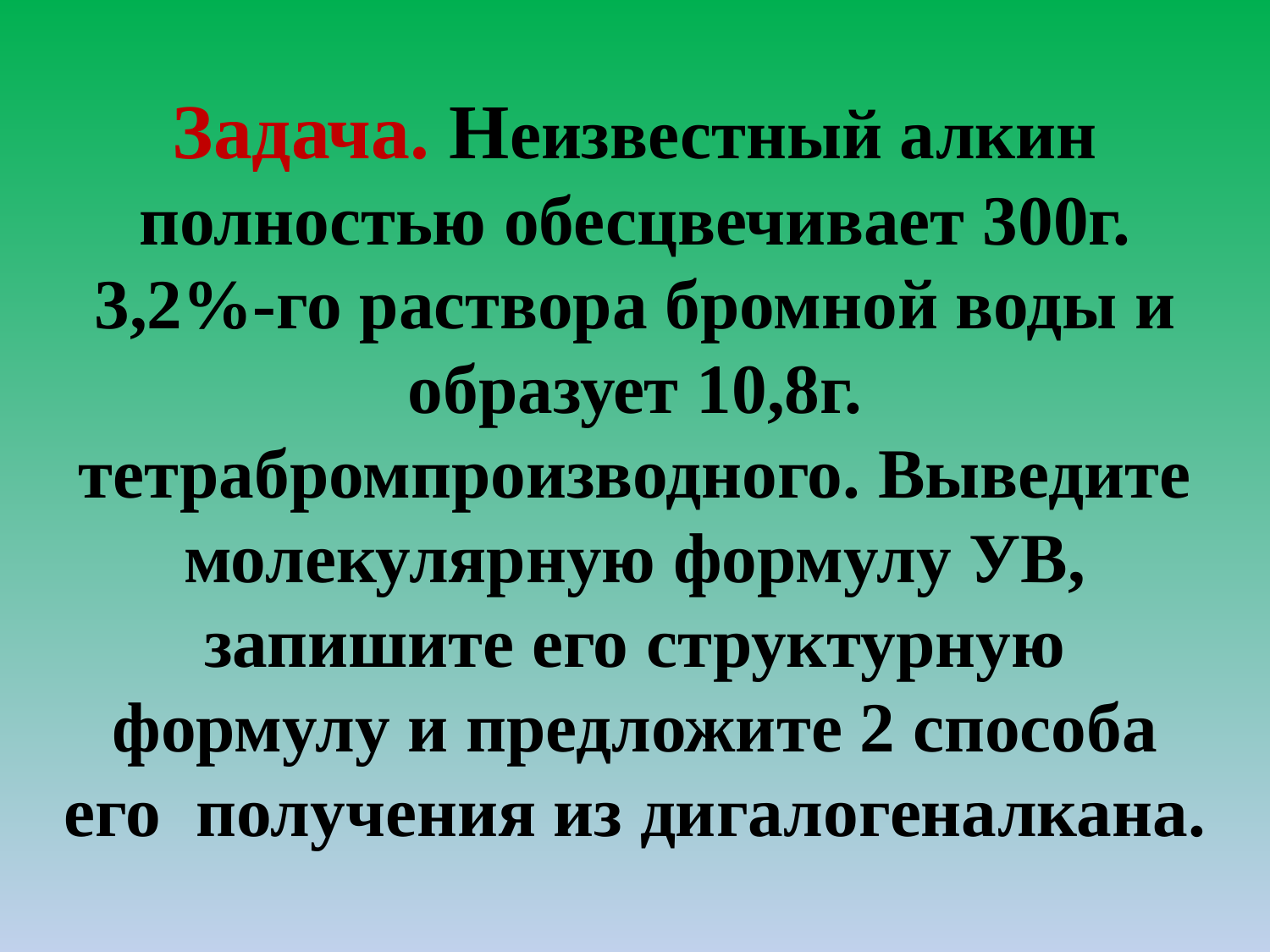

# Задача. Неизвестный алкин полностью обесцвечивает 300г. 3,2%-го раствора бромной воды и образует 10,8г. тетрабромпроизводного. Выведите молекулярную формулу УВ, запишите его структурную формулу и предложите 2 способа его  получения из дигалогеналкана.